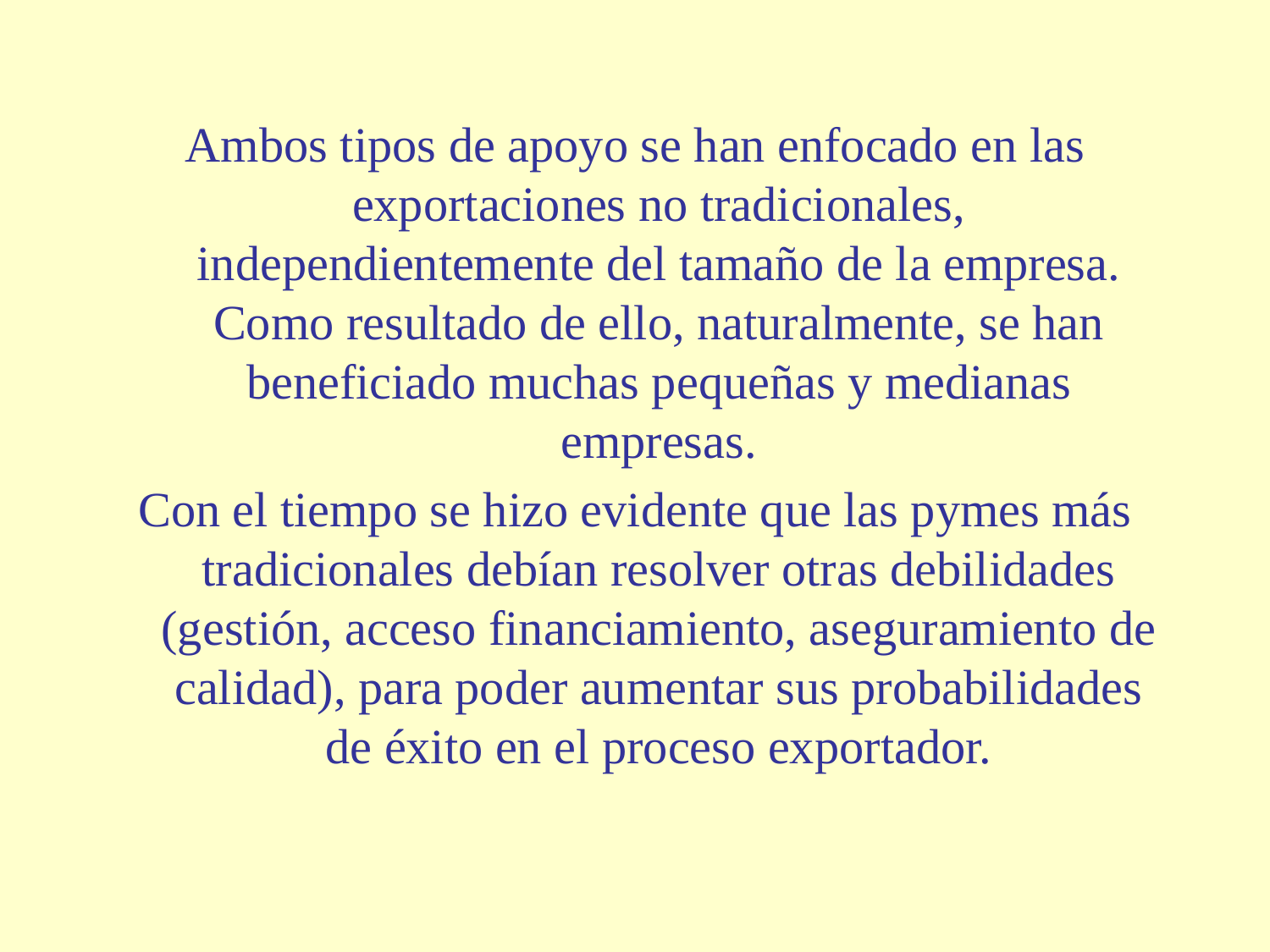

Ambos tipos de apoyo se han enfocado en las exportaciones no tradicionales, independientemente del tamaño de la empresa. Como resultado de ello, naturalmente, se han beneficiado muchas pequeñas y medianas empresas.
Con el tiempo se hizo evidente que las pymes más tradicionales debían resolver otras debilidades (gestión, acceso financiamiento, aseguramiento de calidad), para poder aumentar sus probabilidades de éxito en el proceso exportador.